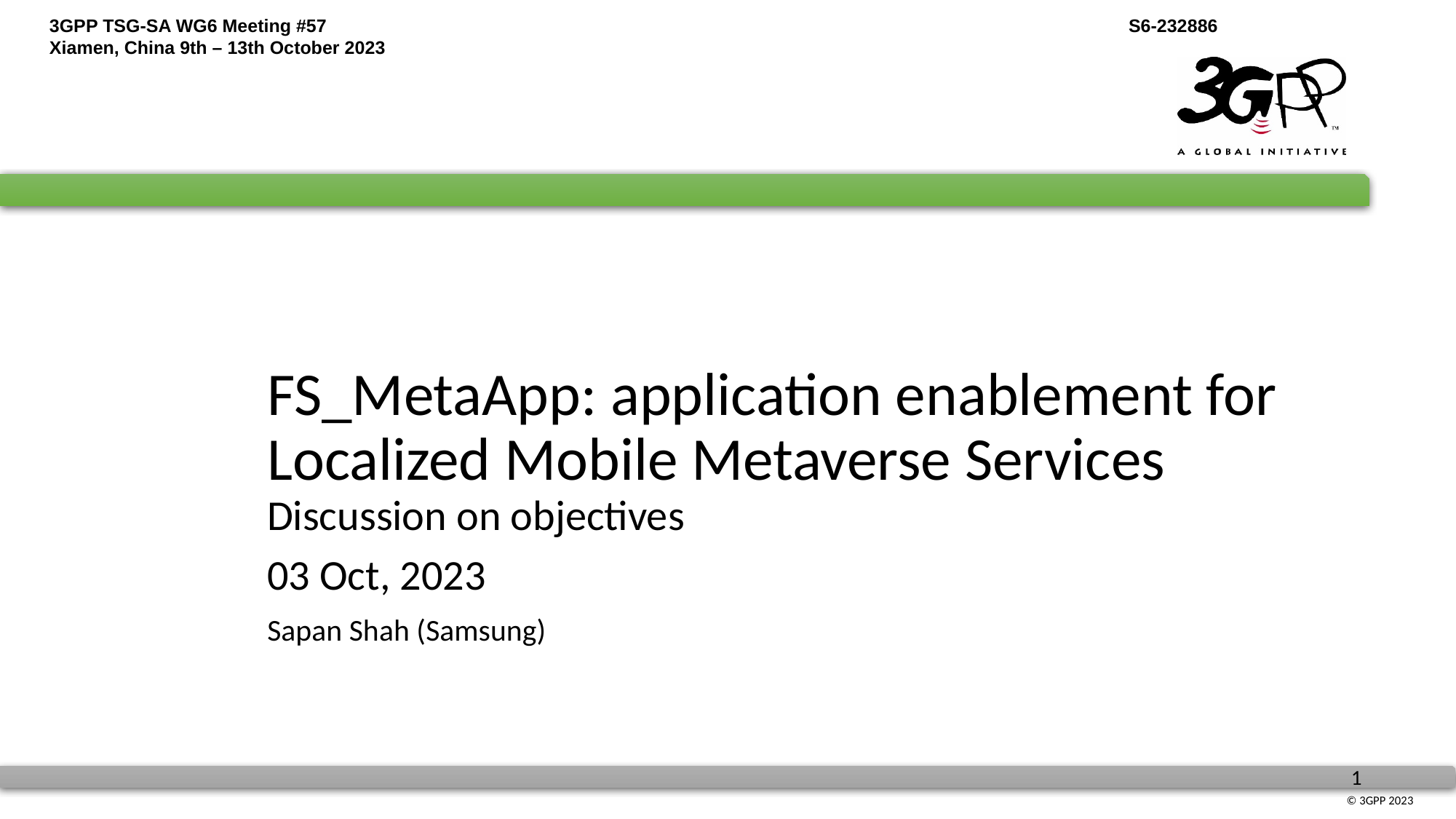

# FS_MetaApp: application enablement for Localized Mobile Metaverse Services Discussion on objectives
03 Oct, 2023
Sapan Shah (Samsung)